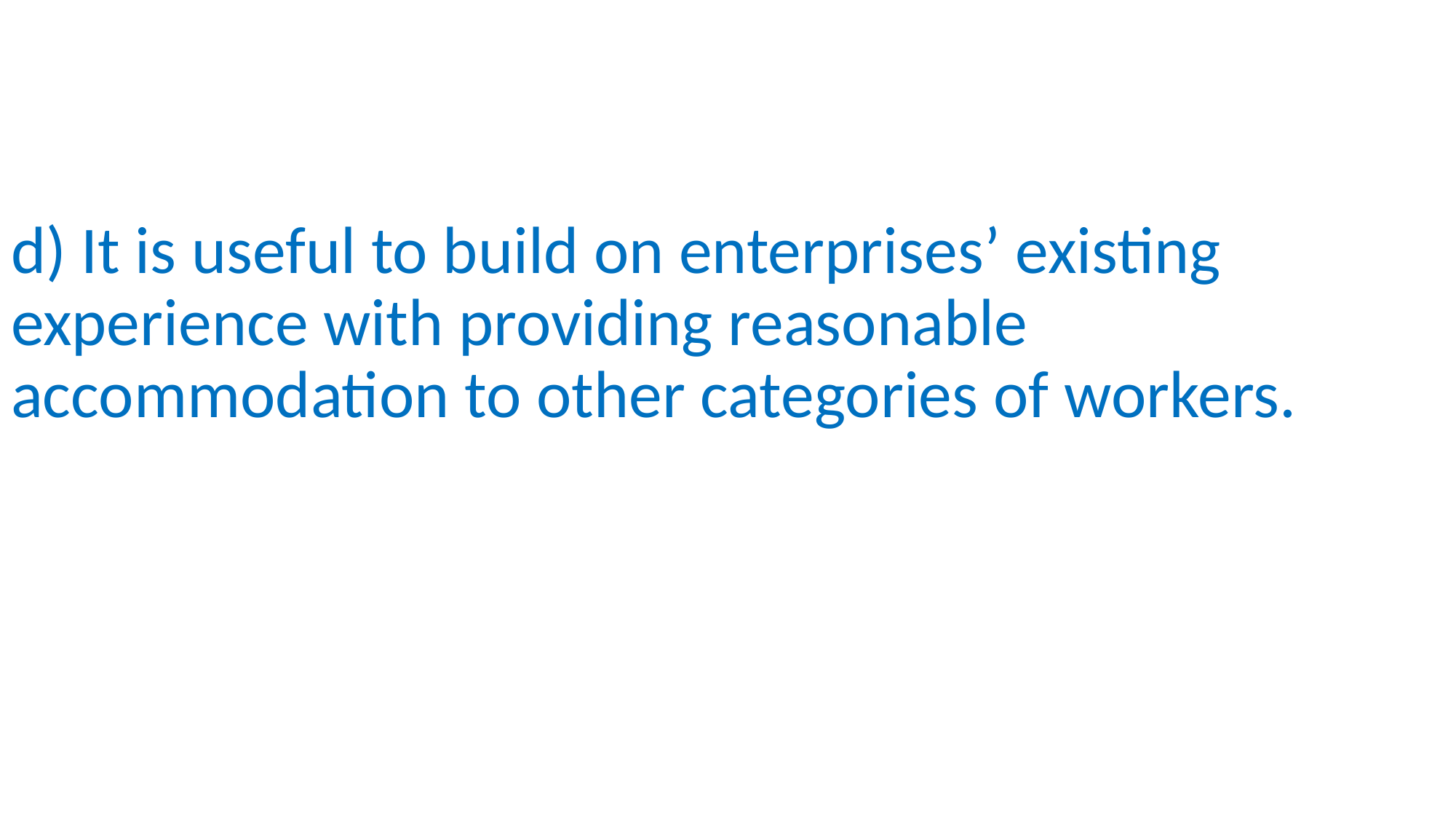

d) It is useful to build on enterprises’ existing experience with providing reasonable accommodation to other categories of workers.